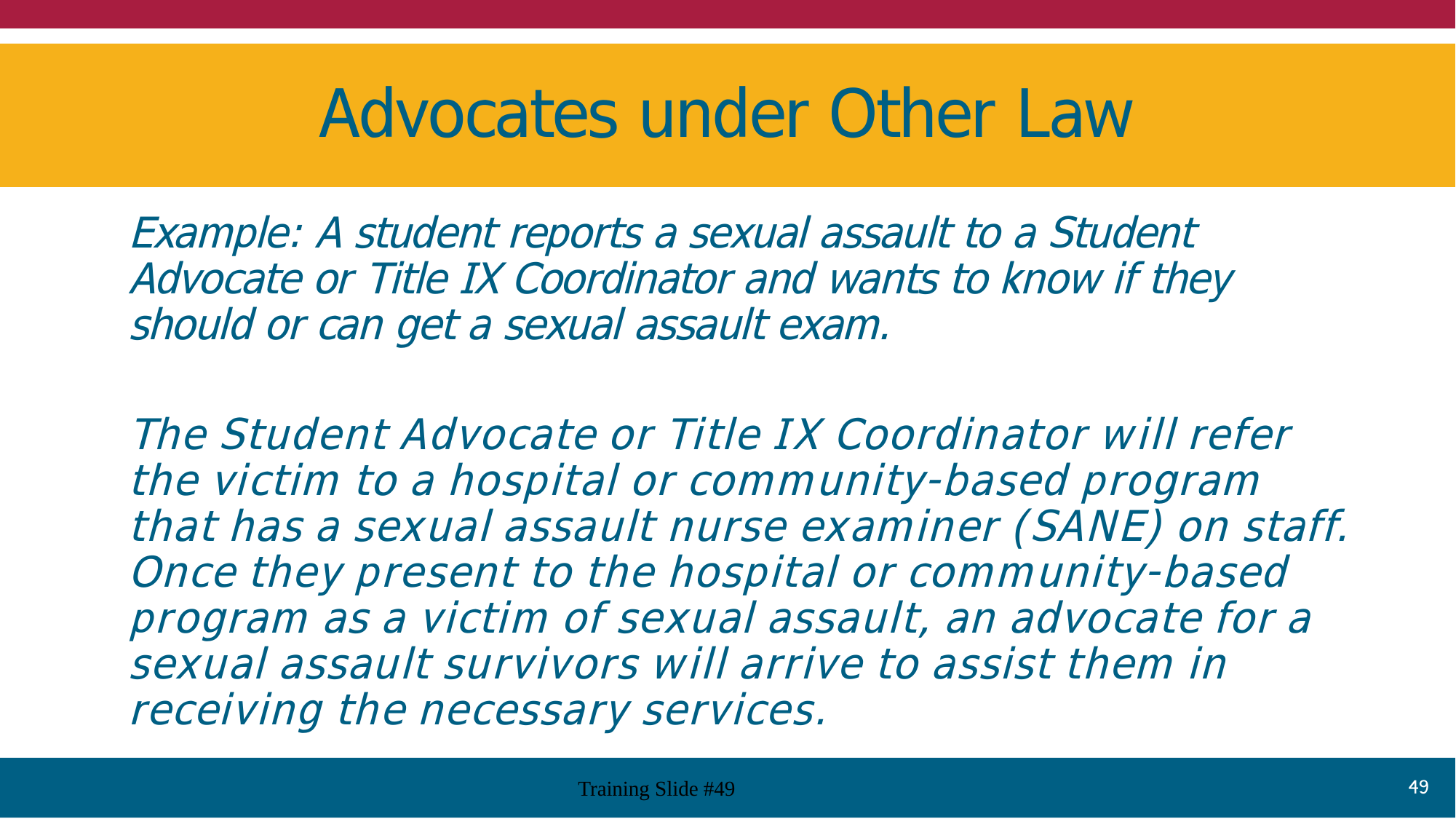

# Advocates under Other Law
Example: A student reports a sexual assault to a Student Advocate or Title IX Coordinator and wants to know if they should or can get a sexual assault exam.

The Student Advocate or Title IX Coordinator will refer the victim to a hospital or community-based program that has a sexual assault nurse examiner (SANE) on staff. Once they present to the hospital or community-based program as a victim of sexual assault, an advocate for a sexual assault survivors will arrive to assist them in receiving the necessary services.
49
Training Slide #49